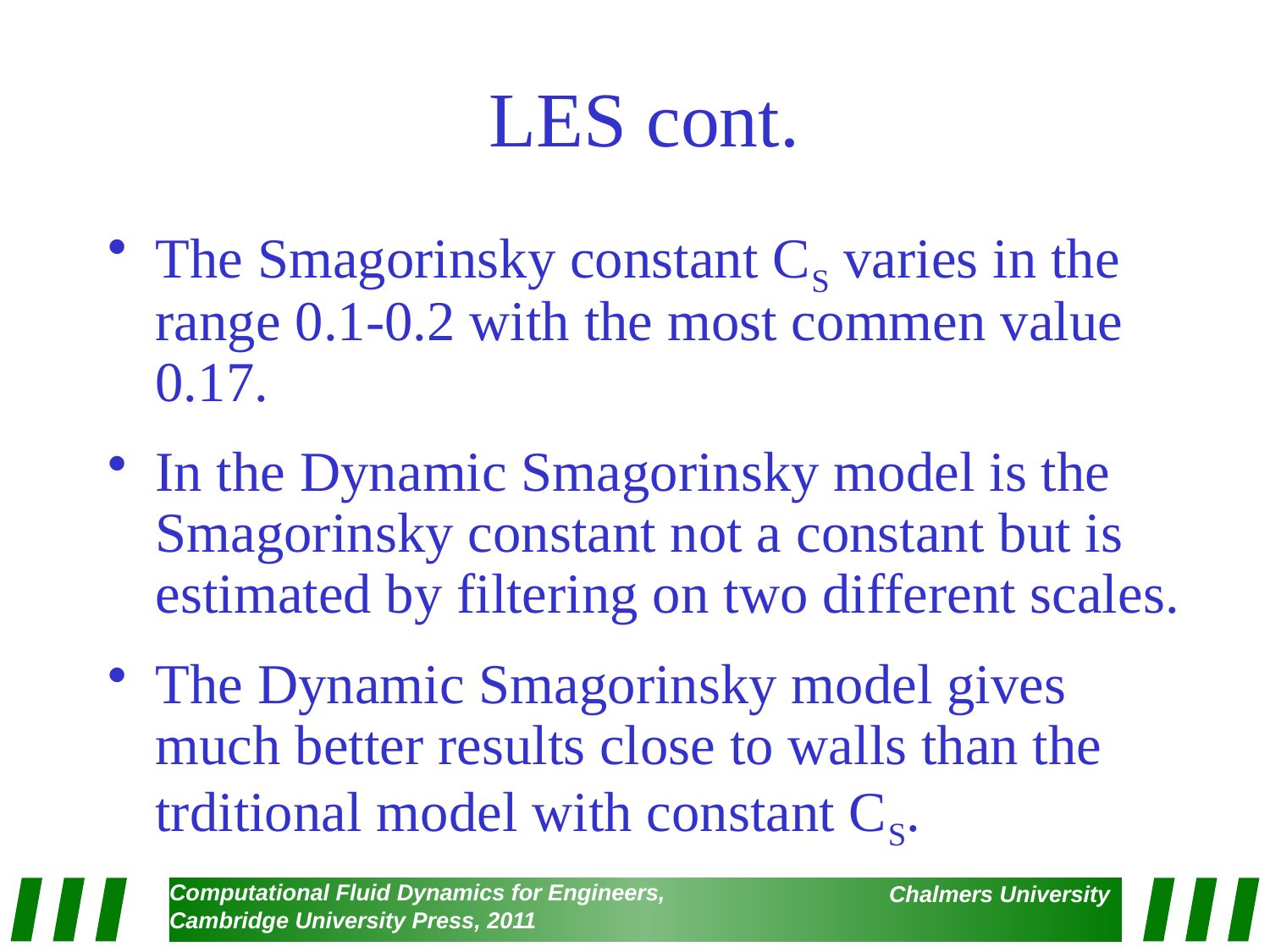

# LES cont.
The Smagorinsky constant CS varies in the range 0.1-0.2 with the most commen value 0.17.

In the Dynamic Smagorinsky model is the Smagorinsky constant not a constant but is estimated by filtering on two different scales.

The Dynamic Smagorinsky model gives much better results close to walls than the trditional model with constant CS.